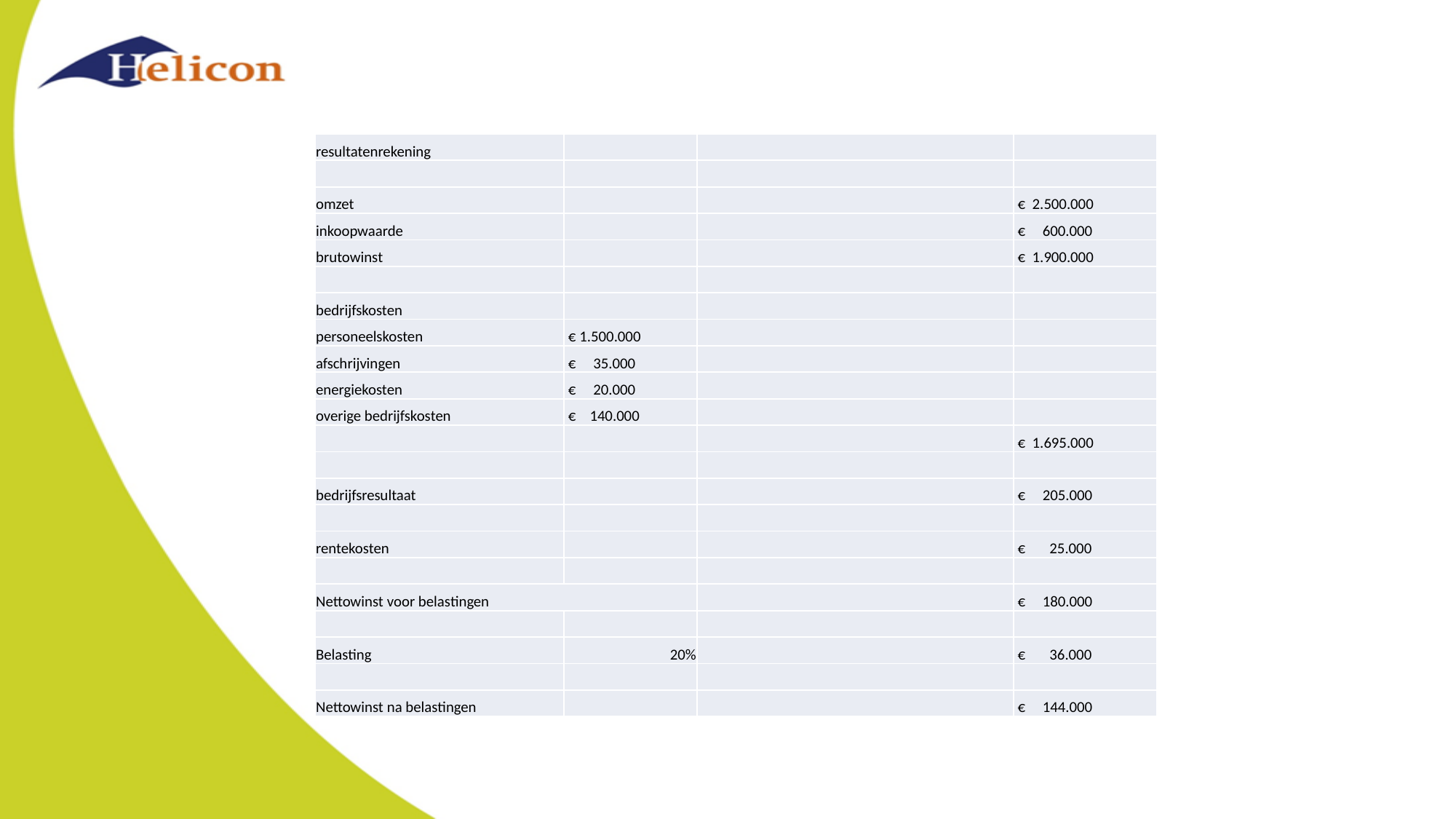

#
| resultatenrekening |  |  |  |
| --- | --- | --- | --- |
|  |  |  |  |
| omzet |  |  | € 2.500.000 |
| inkoopwaarde |  |  | € 600.000 |
| brutowinst |  |  | € 1.900.000 |
|  |  |  |  |
| bedrijfskosten |  |  |  |
| personeelskosten | € 1.500.000 |  |  |
| afschrijvingen | € 35.000 |  |  |
| energiekosten | € 20.000 |  |  |
| overige bedrijfskosten | € 140.000 |  |  |
|  |  |  | € 1.695.000 |
|  |  |  |  |
| bedrijfsresultaat |  |  | € 205.000 |
|  |  |  |  |
| rentekosten |  |  | € 25.000 |
|  |  |  |  |
| Nettowinst voor belastingen |  |  | € 180.000 |
|  |  |  |  |
| Belasting | 20% |  | € 36.000 |
|  |  |  |  |
| Nettowinst na belastingen |  |  | € 144.000 |